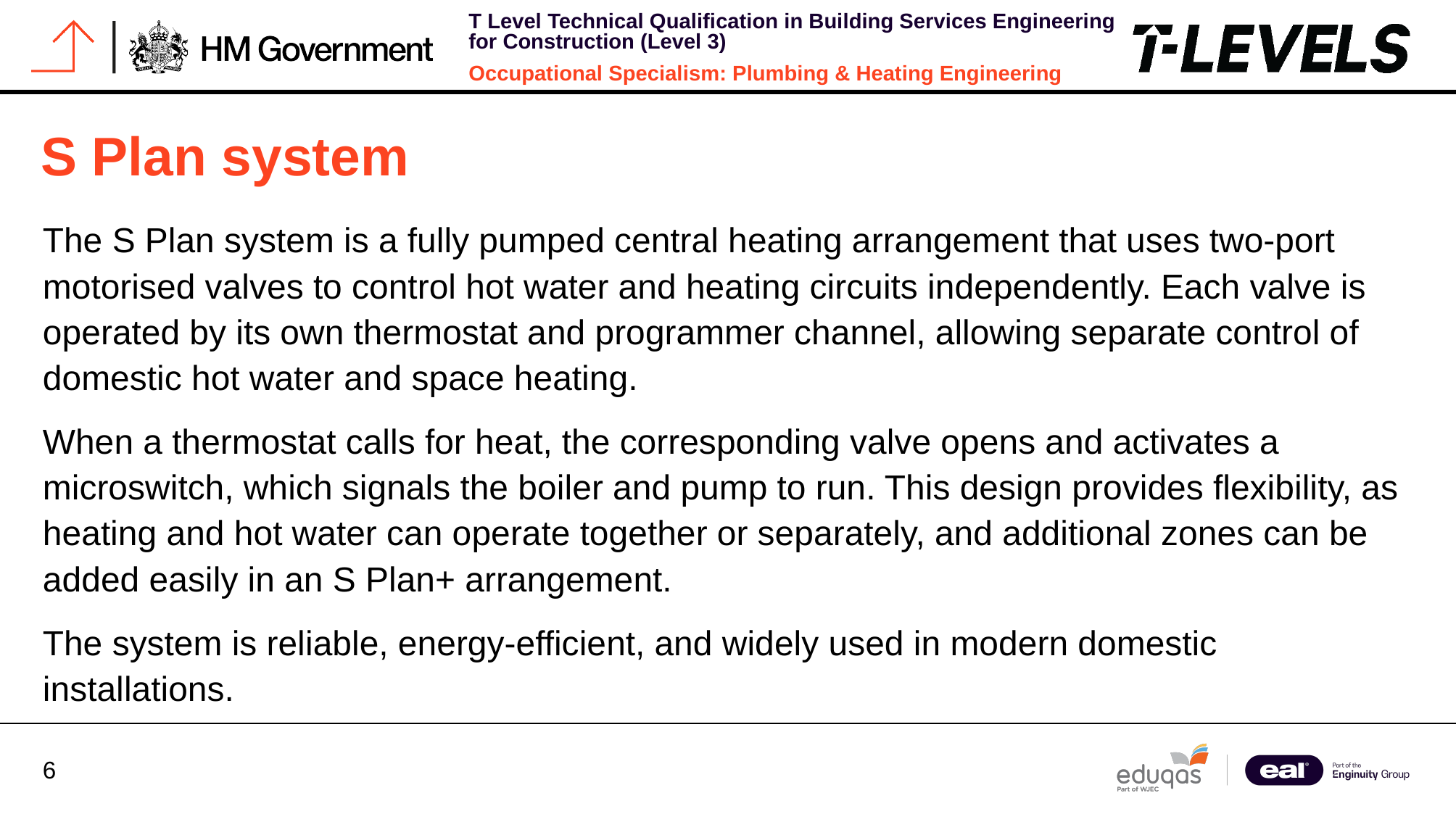

# S Plan system
The S Plan system is a fully pumped central heating arrangement that uses two-port motorised valves to control hot water and heating circuits independently. Each valve is operated by its own thermostat and programmer channel, allowing separate control of domestic hot water and space heating.
When a thermostat calls for heat, the corresponding valve opens and activates a microswitch, which signals the boiler and pump to run. This design provides flexibility, as heating and hot water can operate together or separately, and additional zones can be added easily in an S Plan+ arrangement.
The system is reliable, energy-efficient, and widely used in modern domestic installations.